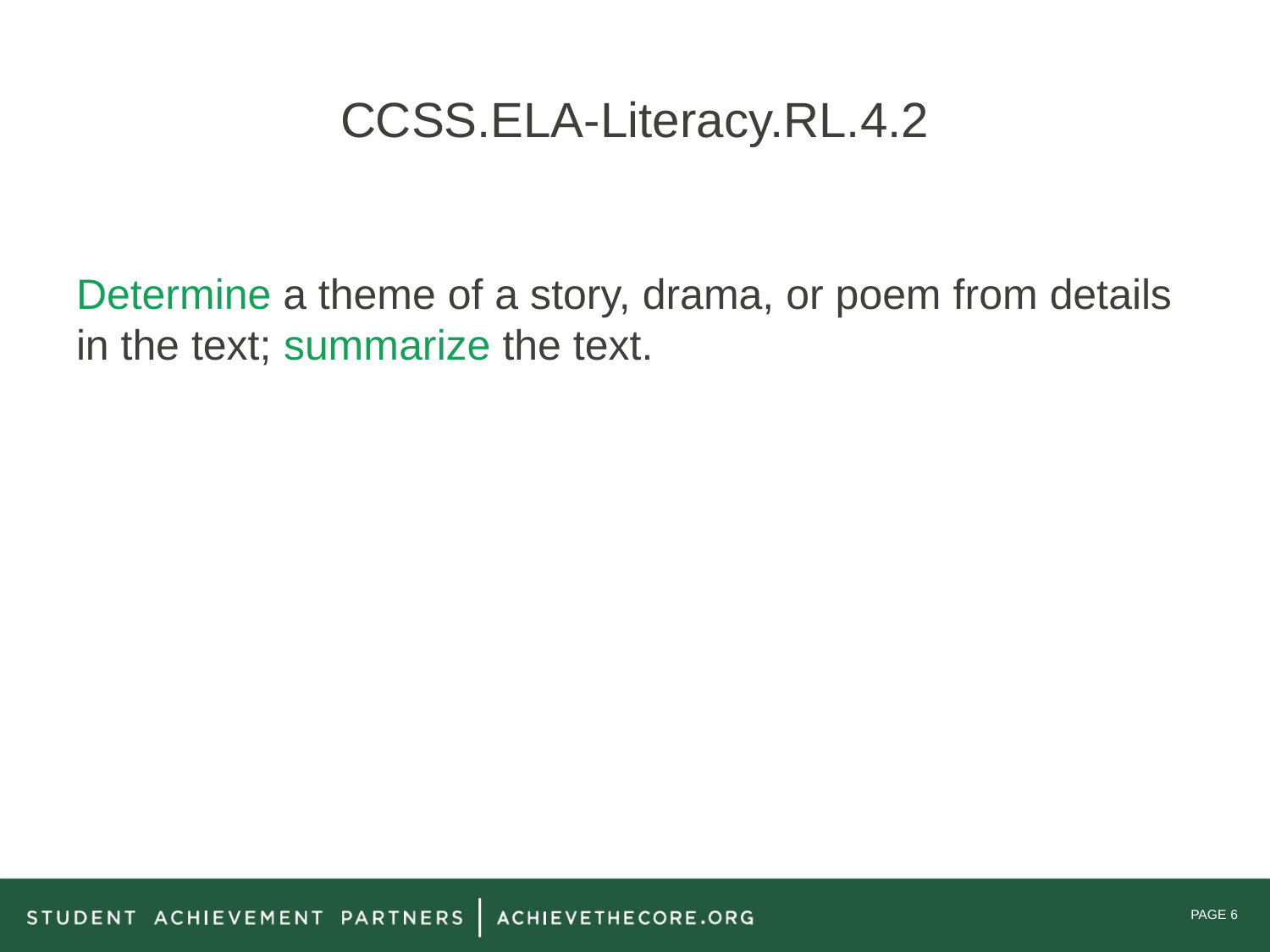

# CCSS.ELA-Literacy.RL.4.2
Determine a theme of a story, drama, or poem from details in the text; summarize the text.